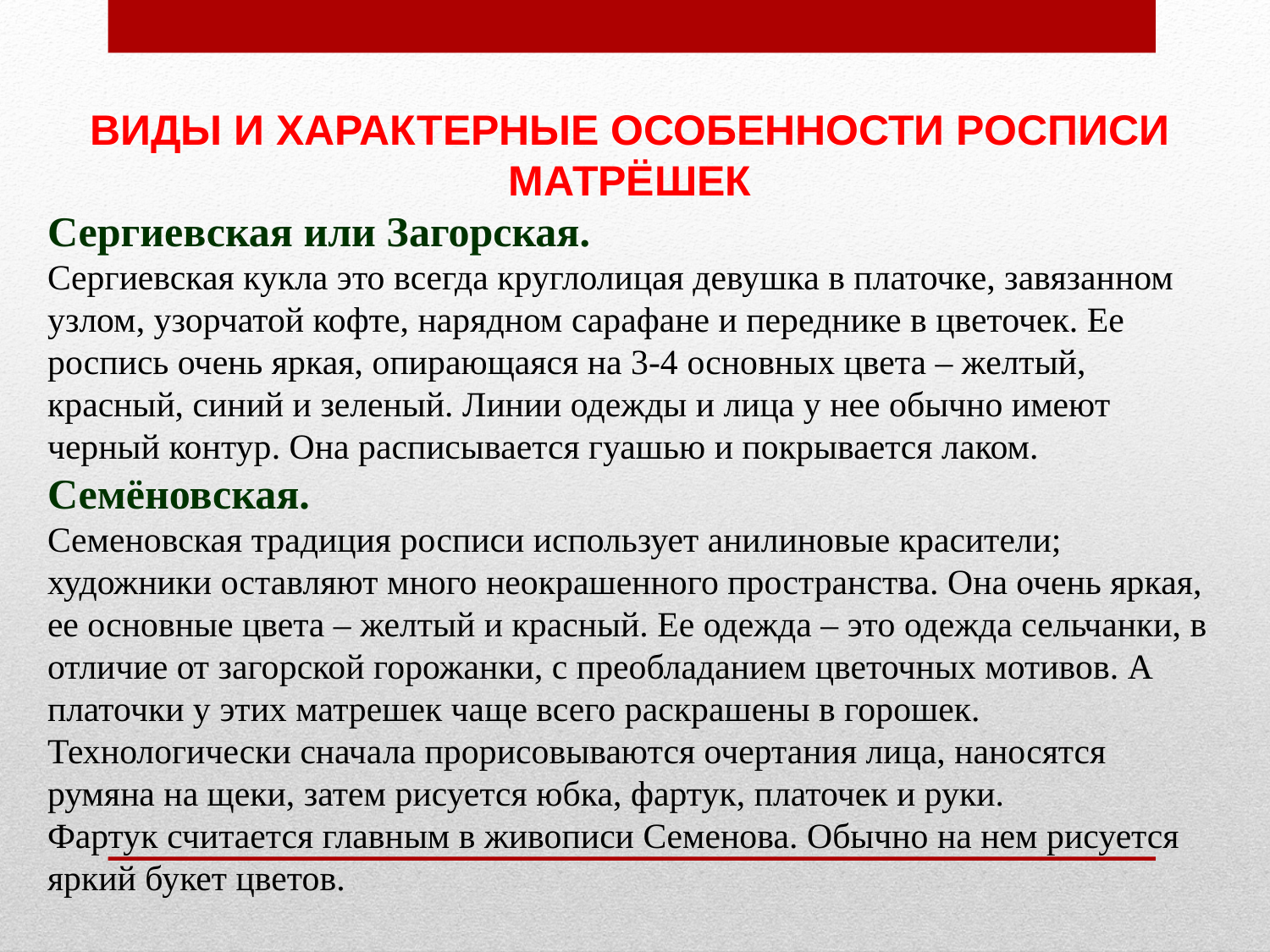

ВИДЫ И ХАРАКТЕРНЫЕ ОСОБЕННОСТИ РОСПИСИ МАТРЁШЕК
Сергиевская или Загорская.
Сергиевская кукла это всегда круглолицая девушка в платочке, завязанном узлом, узорчатой кофте, нарядном сарафане и переднике в цветочек. Ее роспись очень яркая, опирающаяся на 3-4 основных цвета – желтый, красный, синий и зеленый. Линии одежды и лица у нее обычно имеют черный контур. Она расписывается гуашью и покрывается лаком. Семёновская.
Семеновская традиция росписи использует анилиновые красители; художники оставляют много неокрашенного пространства. Она очень яркая, ее основные цвета – желтый и красный. Ее одежда – это одежда сельчанки, в отличие от загорской горожанки, с преобладанием цветочных мотивов. А платочки у этих матрешек чаще всего раскрашены в горошек. Технологически сначала прорисовываются очертания лица, наносятся румяна на щеки, затем рисуется юбка, фартук, платочек и руки.
Фартук считается главным в живописи Семенова. Обычно на нем рисуется яркий букет цветов.